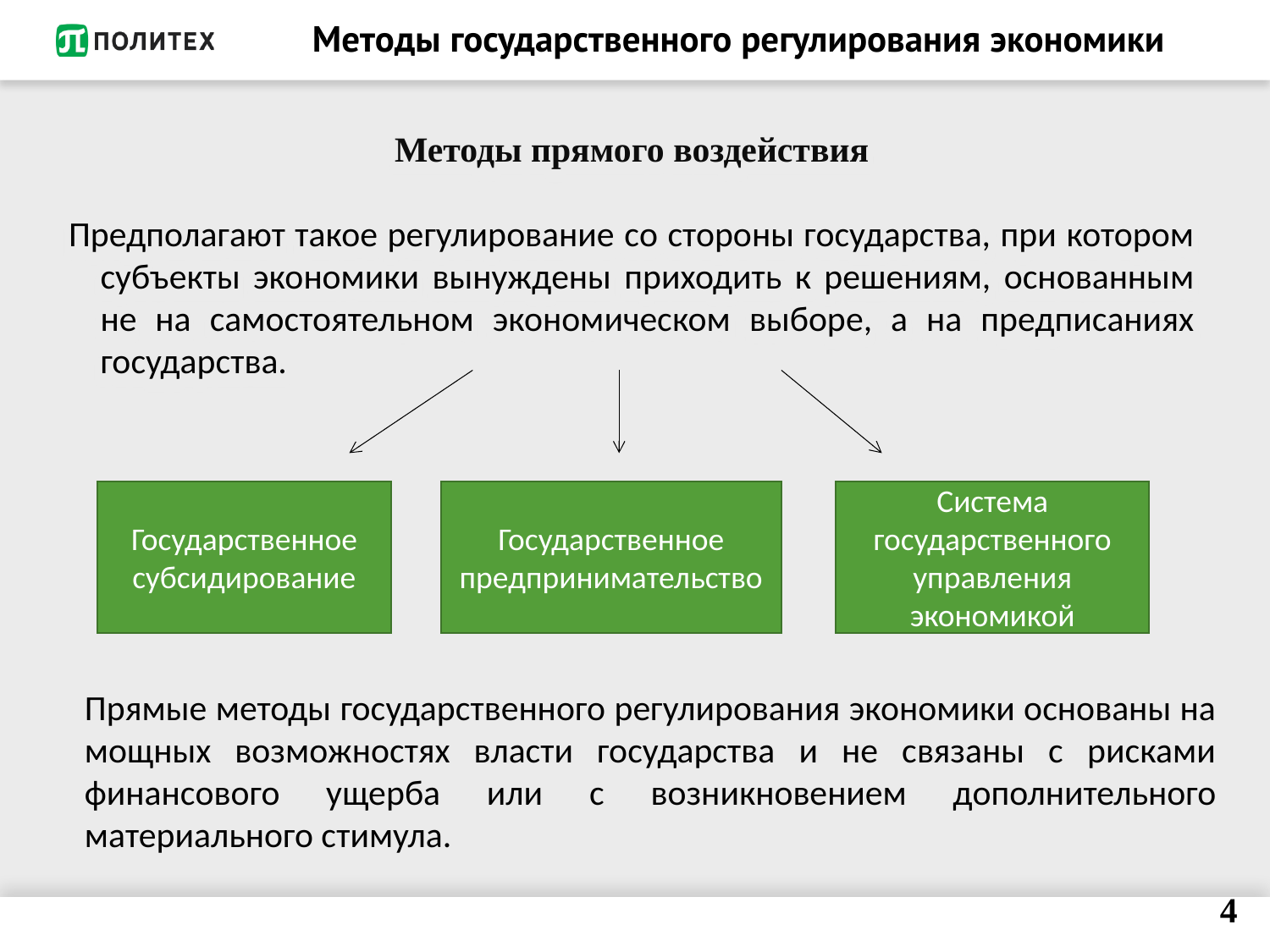

# Методы государственного регулирования экономики
Методы прямого воздействия

Предполагают такое регулирование со стороны государства, при котором субъекты экономики вынуждены приходить к решениям, основанным не на самостоятельном экономическом выборе, а на предписаниях государства.
Государственное субсидирование
Государственное предпринимательство
Система государственного управления экономикой
Прямые методы государственного регулирования экономики основаны на мощных возможностях власти государства и не связаны с рисками финансового ущерба или с возникновением дополнительного материального стимула.
4